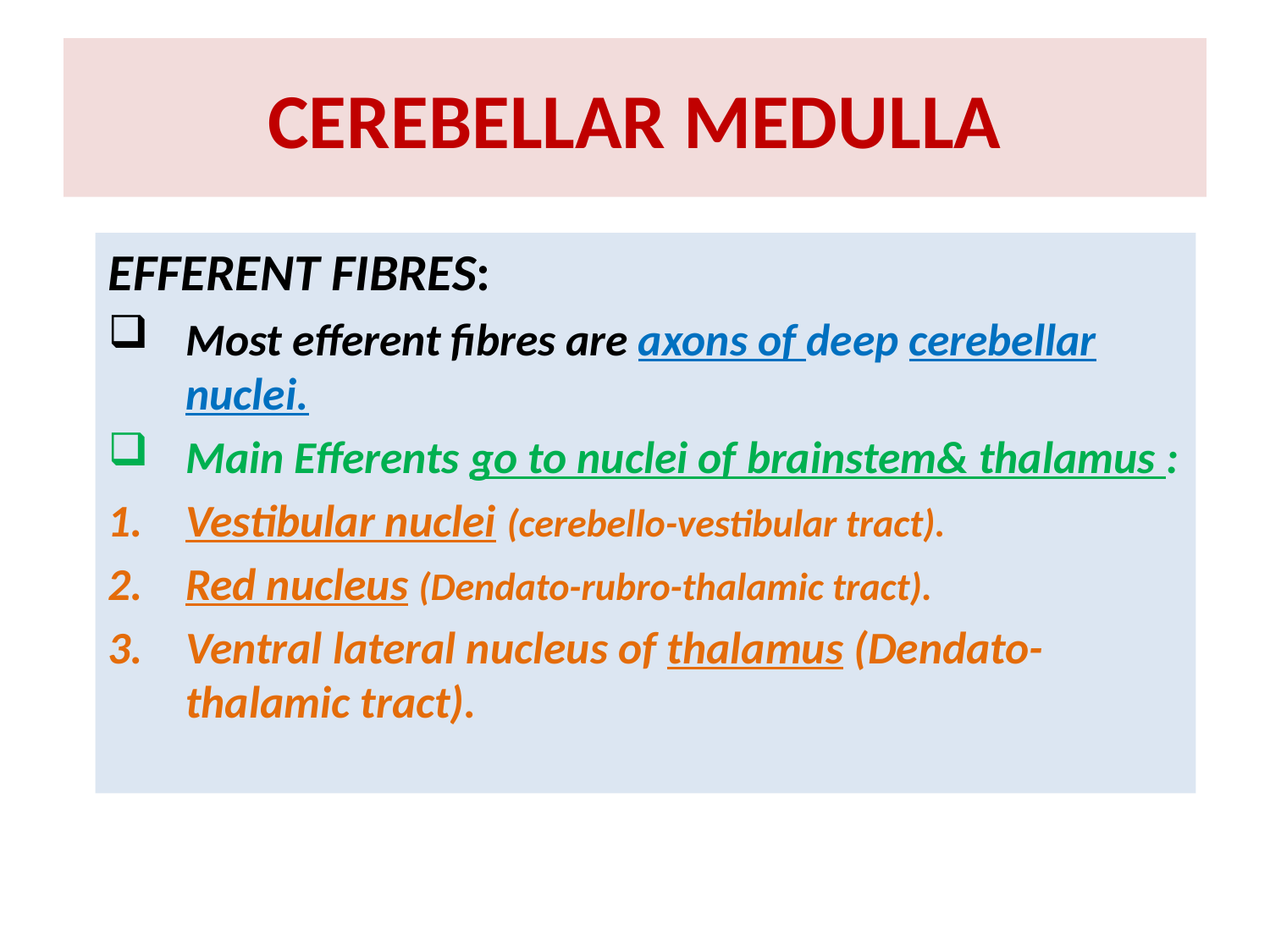

# CEREBELLAR MEDULLA
EFFERENT FIBRES:
Most efferent fibres are axons of deep cerebellar nuclei.
Main Efferents go to nuclei of brainstem& thalamus :
Vestibular nuclei (cerebello-vestibular tract).
Red nucleus (Dendato-rubro-thalamic tract).
Ventral lateral nucleus of thalamus (Dendato-thalamic tract).